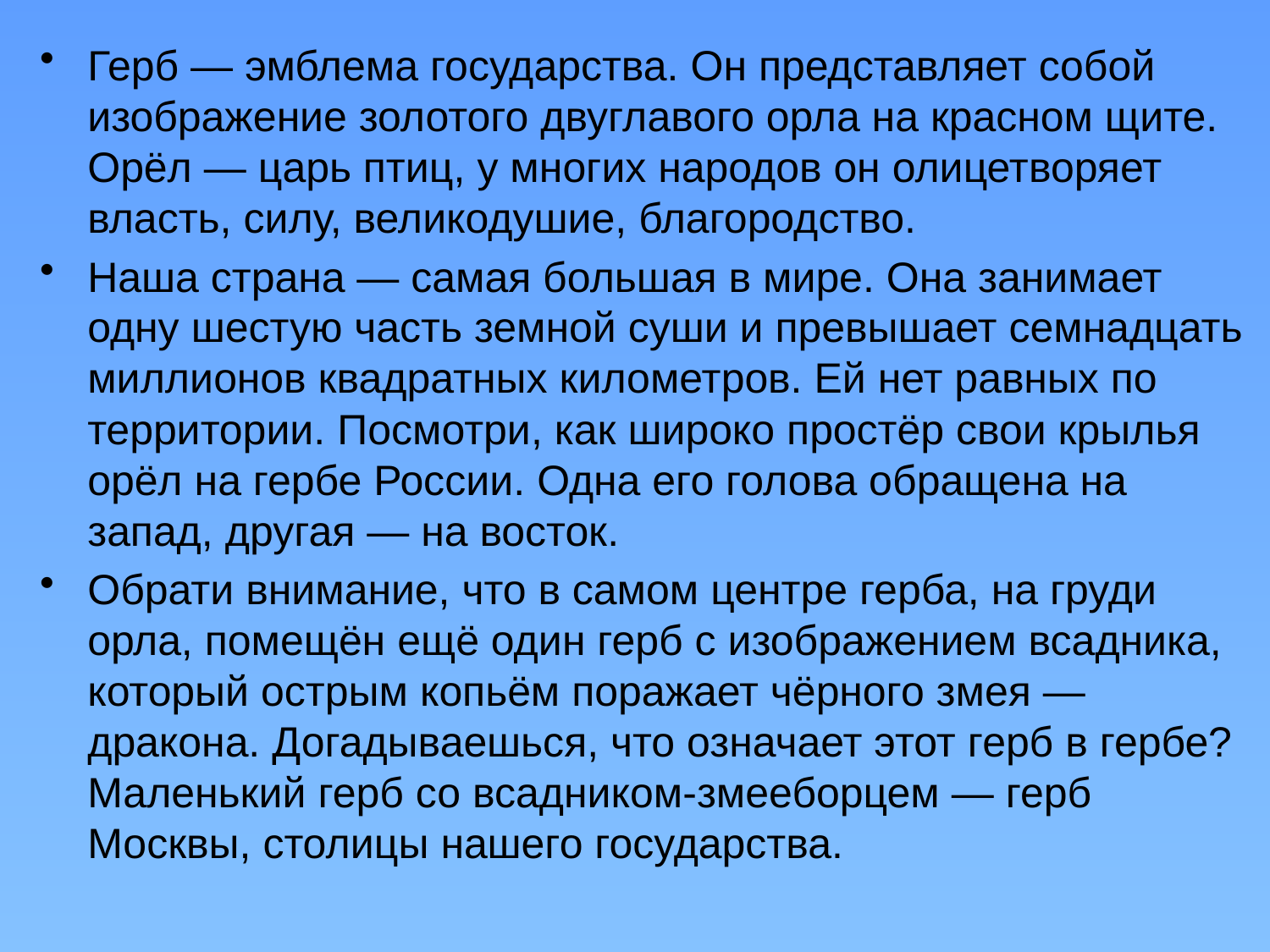

Герб — эмблема государства. Он представляет собой изображение золотого двуглавого орла на красном щите. Орёл — царь птиц, у многих народов он олицетворяет власть, силу, великодушие, благородство.
Наша страна — самая большая в мире. Она занимает одну шестую часть земной суши и превышает семнадцать миллионов квадратных километров. Ей нет равных по территории. Посмотри, как широко простёр свои крылья орёл на гербе России. Одна его голова обращена на запад, другая — на восток.
Обрати внимание, что в самом центре герба, на груди орла, помещён ещё один герб с изображением всадника, который острым копьём поражает чёрного змея — дракона. Догадываешься, что означает этот герб в гербе? Маленький герб со всадником-змееборцем — герб Москвы, столицы нашего государства.